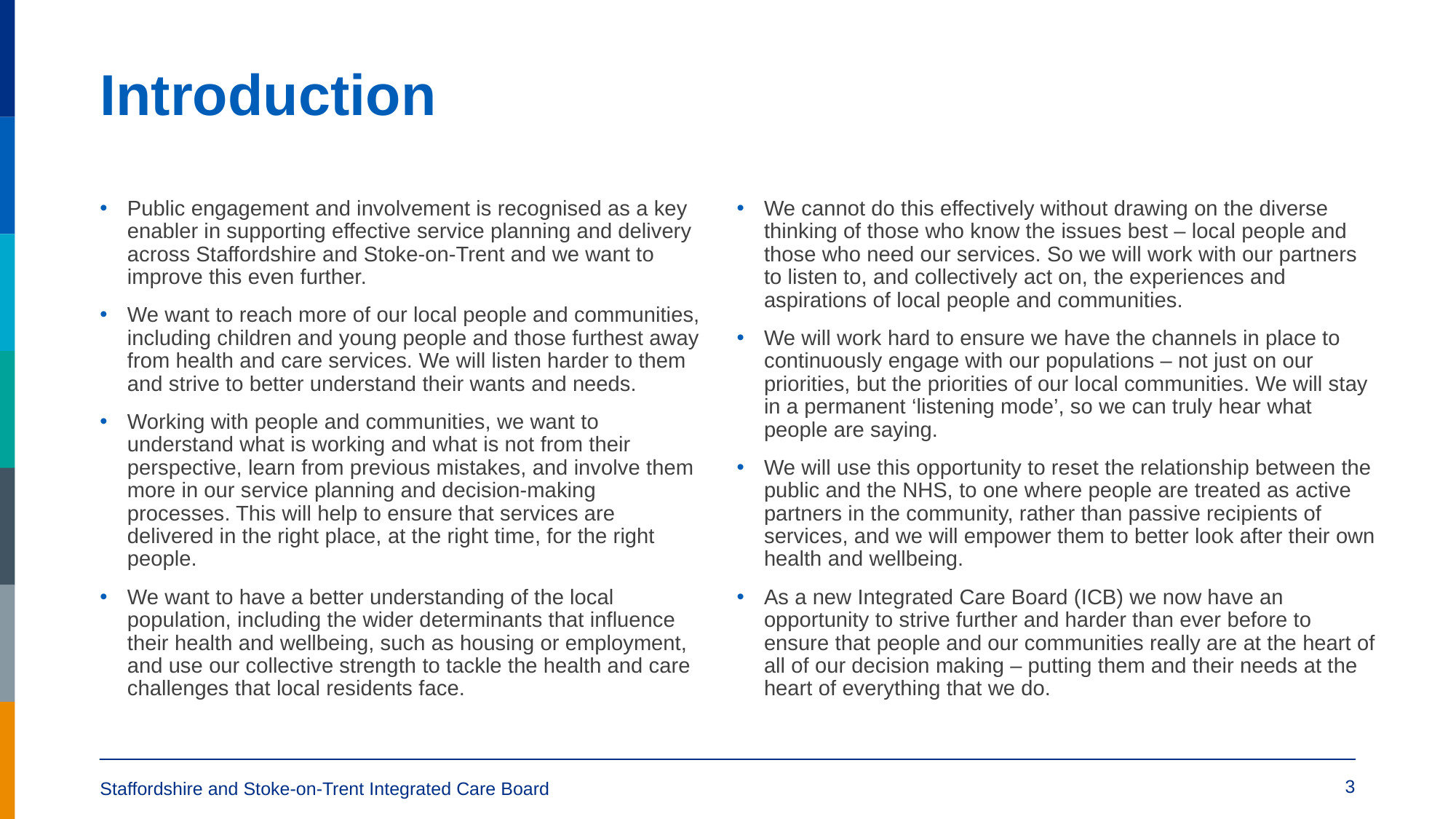

# Introduction
Public engagement and involvement is recognised as a key enabler in supporting effective service planning and delivery across Staffordshire and Stoke-on-Trent and we want to improve this even further.
We want to reach more of our local people and communities, including children and young people and those furthest away from health and care services. We will listen harder to them and strive to better understand their wants and needs.
Working with people and communities, we want to understand what is working and what is not from their perspective, learn from previous mistakes, and involve them more in our service planning and decision-making processes. This will help to ensure that services are delivered in the right place, at the right time, for the right people.
We want to have a better understanding of the local population, including the wider determinants that influence their health and wellbeing, such as housing or employment, and use our collective strength to tackle the health and care challenges that local residents face.
We cannot do this effectively without drawing on the diverse thinking of those who know the issues best – local people and those who need our services. So we will work with our partners to listen to, and collectively act on, the experiences and aspirations of local people and communities.
We will work hard to ensure we have the channels in place to continuously engage with our populations – not just on our priorities, but the priorities of our local communities. We will stay in a permanent ‘listening mode’, so we can truly hear what people are saying.
We will use this opportunity to reset the relationship between the public and the NHS, to one where people are treated as active partners in the community, rather than passive recipients of services, and we will empower them to better look after their own health and wellbeing.
As a new Integrated Care Board (ICB) we now have an opportunity to strive further and harder than ever before to ensure that people and our communities really are at the heart of all of our decision making – putting them and their needs at the heart of everything that we do.
3
Staffordshire and Stoke-on-Trent Integrated Care Board